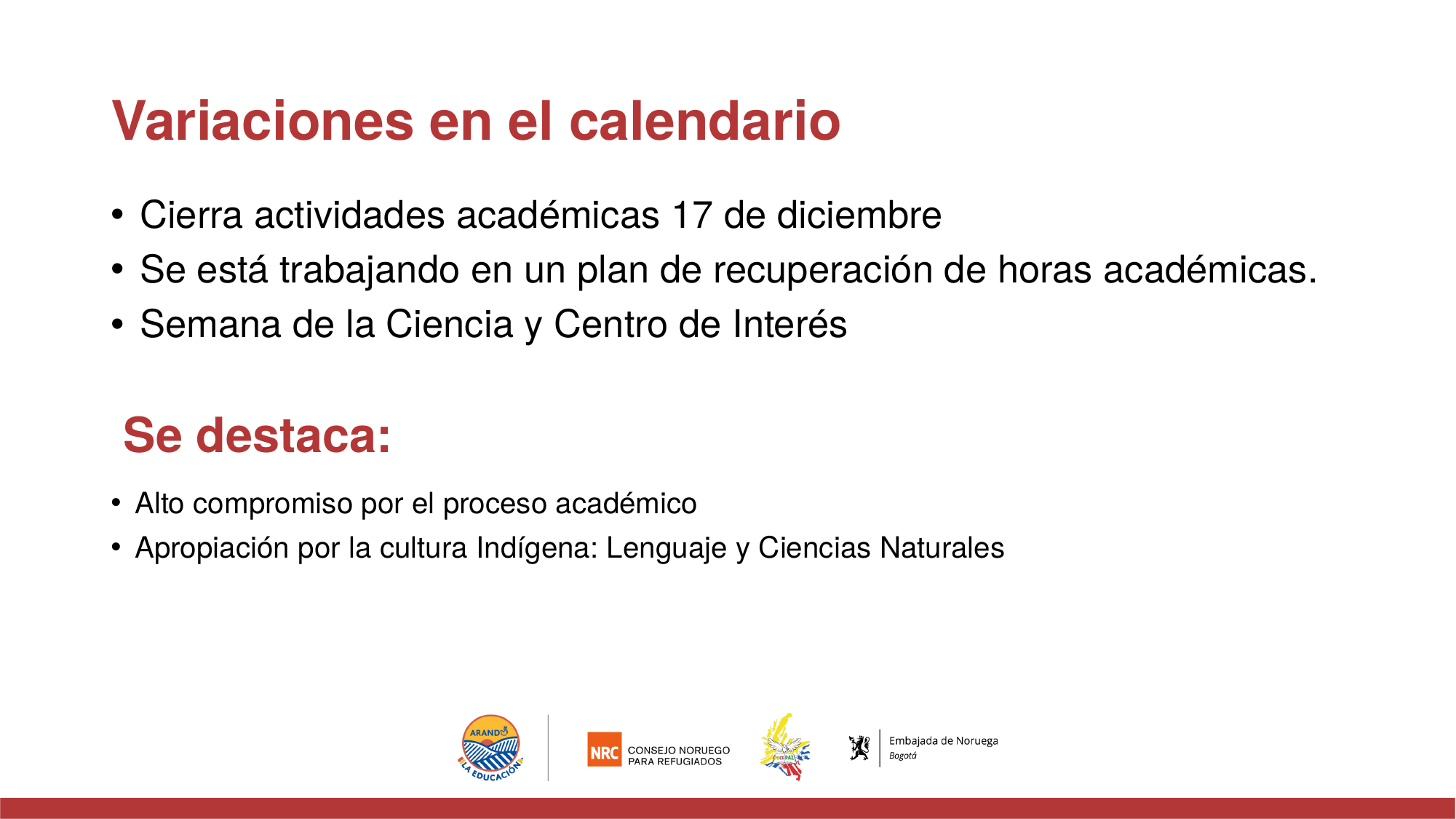

# Variaciones en el calendario
Cierra actividades académicas 17 de diciembre
Se está trabajando en un plan de recuperación de horas académicas.
Semana de la Ciencia y Centro de Interés

Se destaca:
Alto compromiso por el proceso académico
Apropiación por la cultura Indígena: Lenguaje y Ciencias Naturales